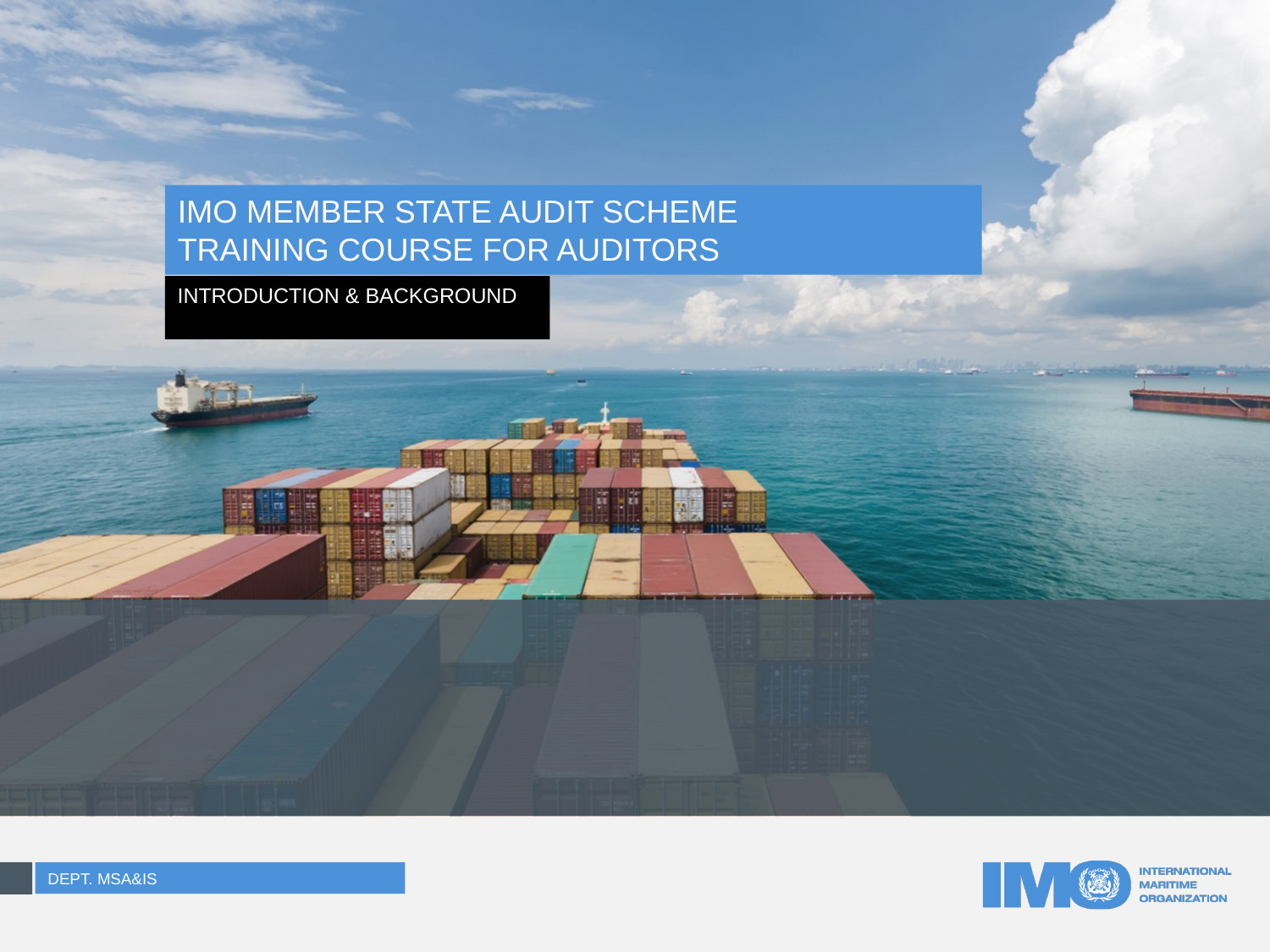

# IMO MEMBER STATE AUDIT SCHEME TRAINING COURSE FOR AUDITORS
INTRODUCTION & BACKGROUND